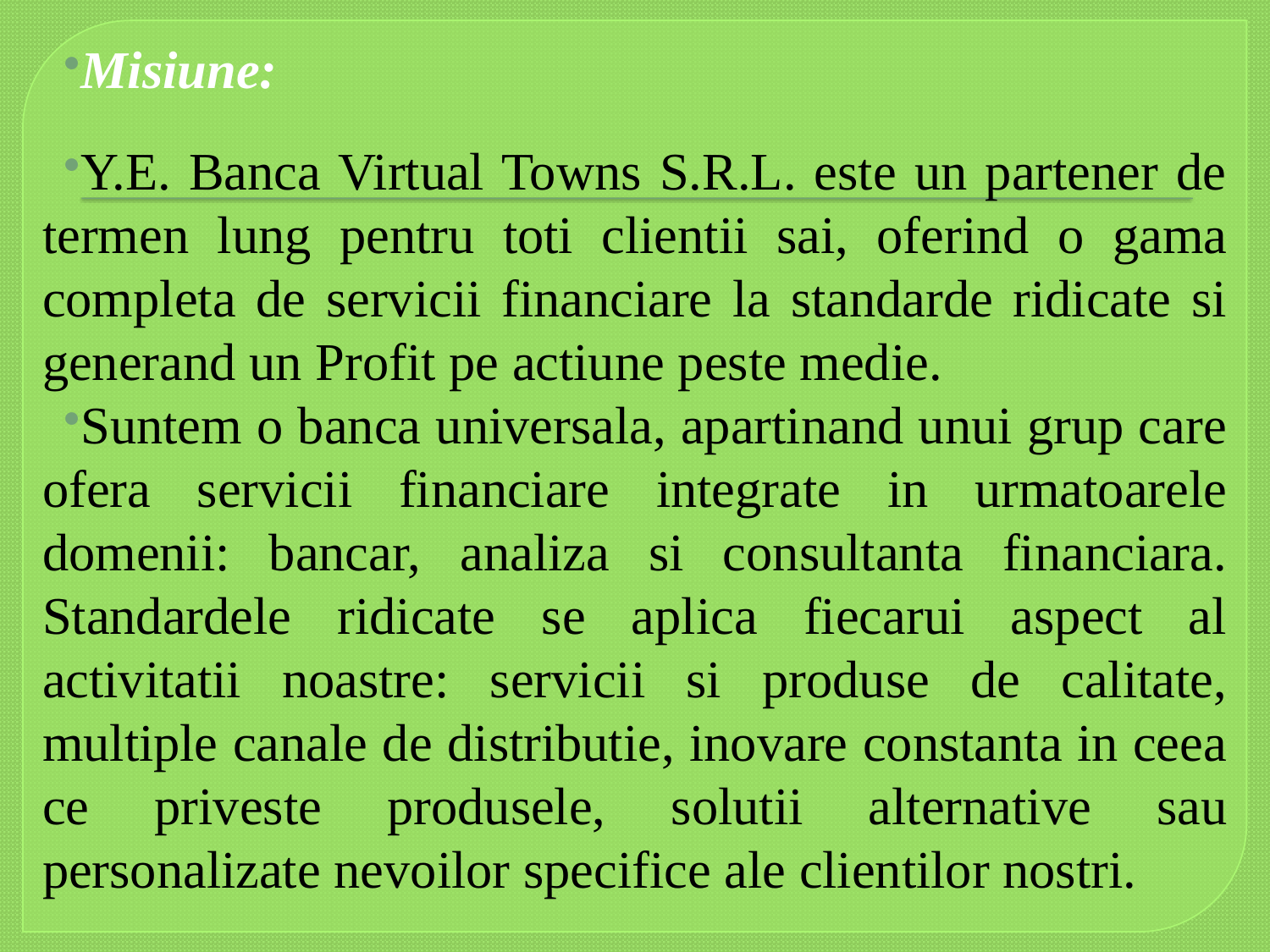

Misiune:

Y.E. Banca Virtual Towns S.R.L. este un partener de termen lung pentru toti clientii sai, oferind o gama completa de servicii financiare la standarde ridicate si generand un Profit pe actiune peste medie.
Suntem o banca universala, apartinand unui grup care ofera servicii financiare integrate in urmatoarele domenii: bancar, analiza si consultanta financiara. Standardele ridicate se aplica fiecarui aspect al activitatii noastre: servicii si produse de calitate, multiple canale de distributie, inovare constanta in ceea ce priveste produsele, solutii alternative sau personalizate nevoilor specifice ale clientilor nostri.